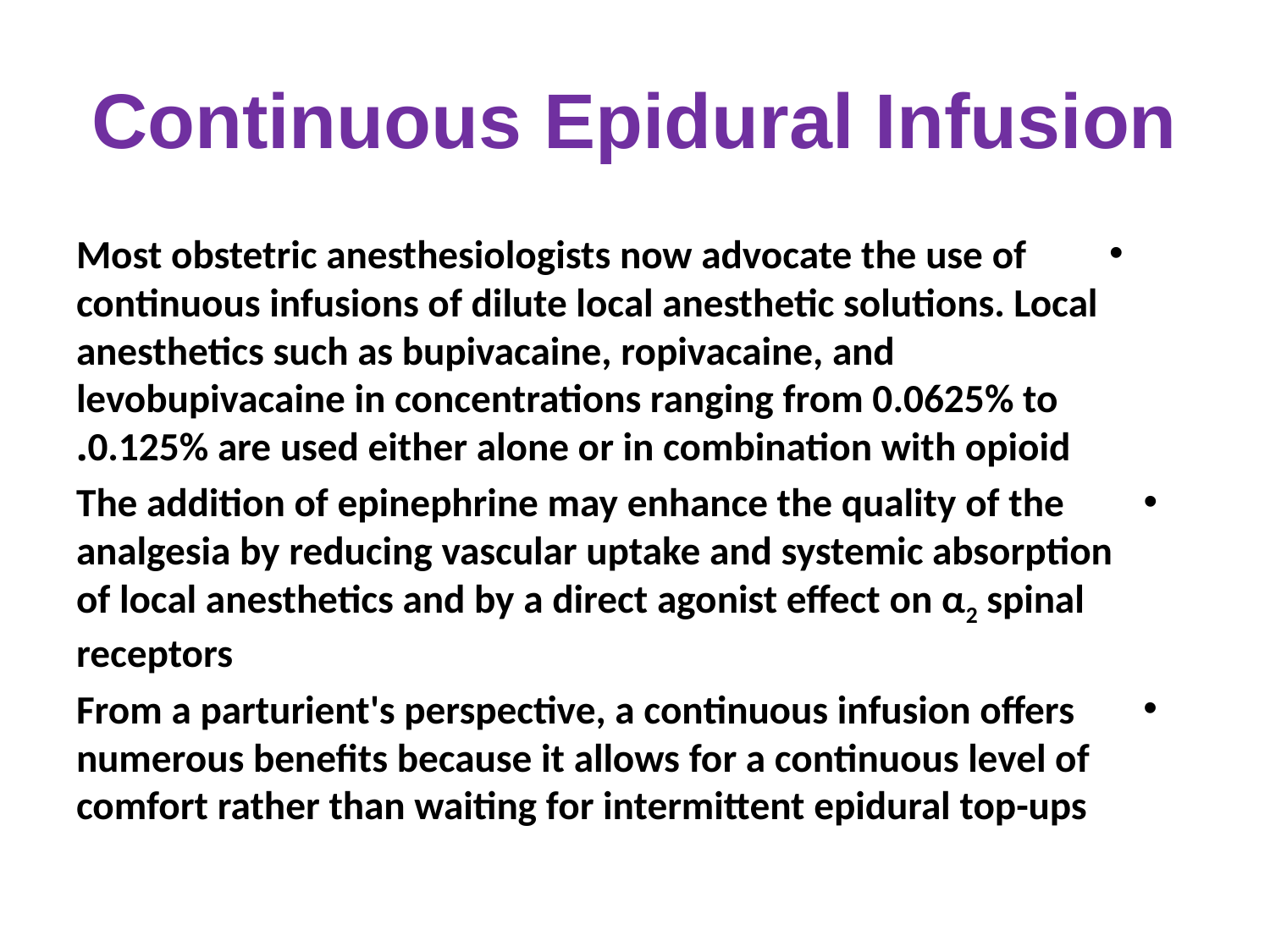

# Continuous Epidural Infusion
Most obstetric anesthesiologists now advocate the use of continuous infusions of dilute local anesthetic solutions. Local anesthetics such as bupivacaine, ropivacaine, and levobupivacaine in concentrations ranging from 0.0625% to 0.125% are used either alone or in combination with opioid.
 The addition of epinephrine may enhance the quality of the analgesia by reducing vascular uptake and systemic absorption of local anesthetics and by a direct agonist effect on α2 spinal receptors
From a parturient's perspective, a continuous infusion offers numerous benefits because it allows for a continuous level of comfort rather than waiting for intermittent epidural top-ups